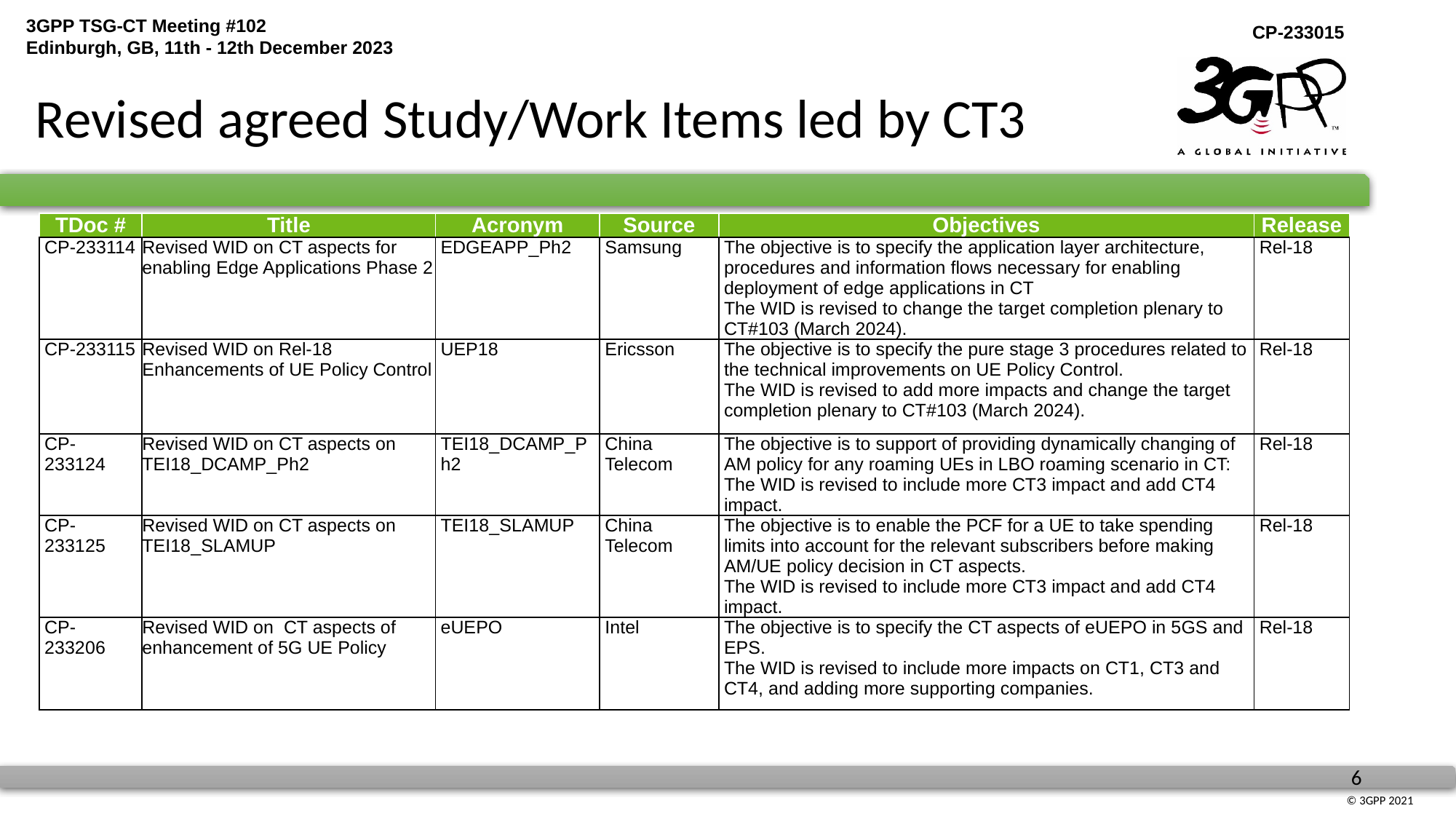

# Revised agreed Study/Work Items led by CT3
| TDoc # | Title | Acronym | Source | Objectives | Release |
| --- | --- | --- | --- | --- | --- |
| CP-233114 | Revised WID on CT aspects for enabling Edge Applications Phase 2 | EDGEAPP\_Ph2 | Samsung | The objective is to specify the application layer architecture, procedures and information flows necessary for enabling deployment of edge applications in CT The WID is revised to change the target completion plenary to CT#103 (March 2024). | Rel-18 |
| CP-233115 | Revised WID on Rel-18 Enhancements of UE Policy Control | UEP18 | Ericsson | The objective is to specify the pure stage 3 procedures related to the technical improvements on UE Policy Control. The WID is revised to add more impacts and change the target completion plenary to CT#103 (March 2024). | Rel-18 |
| CP-233124 | Revised WID on CT aspects on TEI18\_DCAMP\_Ph2 | TEI18\_DCAMP\_Ph2 | China Telecom | The objective is to support of providing dynamically changing of AM policy for any roaming UEs in LBO roaming scenario in CT: The WID is revised to include more CT3 impact and add CT4 impact. | Rel-18 |
| CP-233125 | Revised WID on CT aspects on TEI18\_SLAMUP | TEI18\_SLAMUP | China Telecom | The objective is to enable the PCF for a UE to take spending limits into account for the relevant subscribers before making AM/UE policy decision in CT aspects. The WID is revised to include more CT3 impact and add CT4 impact. | Rel-18 |
| CP-233206 | Revised WID on CT aspects of enhancement of 5G UE Policy | eUEPO | Intel | The objective is to specify the CT aspects of eUEPO in 5GS and EPS. The WID is revised to include more impacts on CT1, CT3 and CT4, and adding more supporting companies. | Rel-18 |